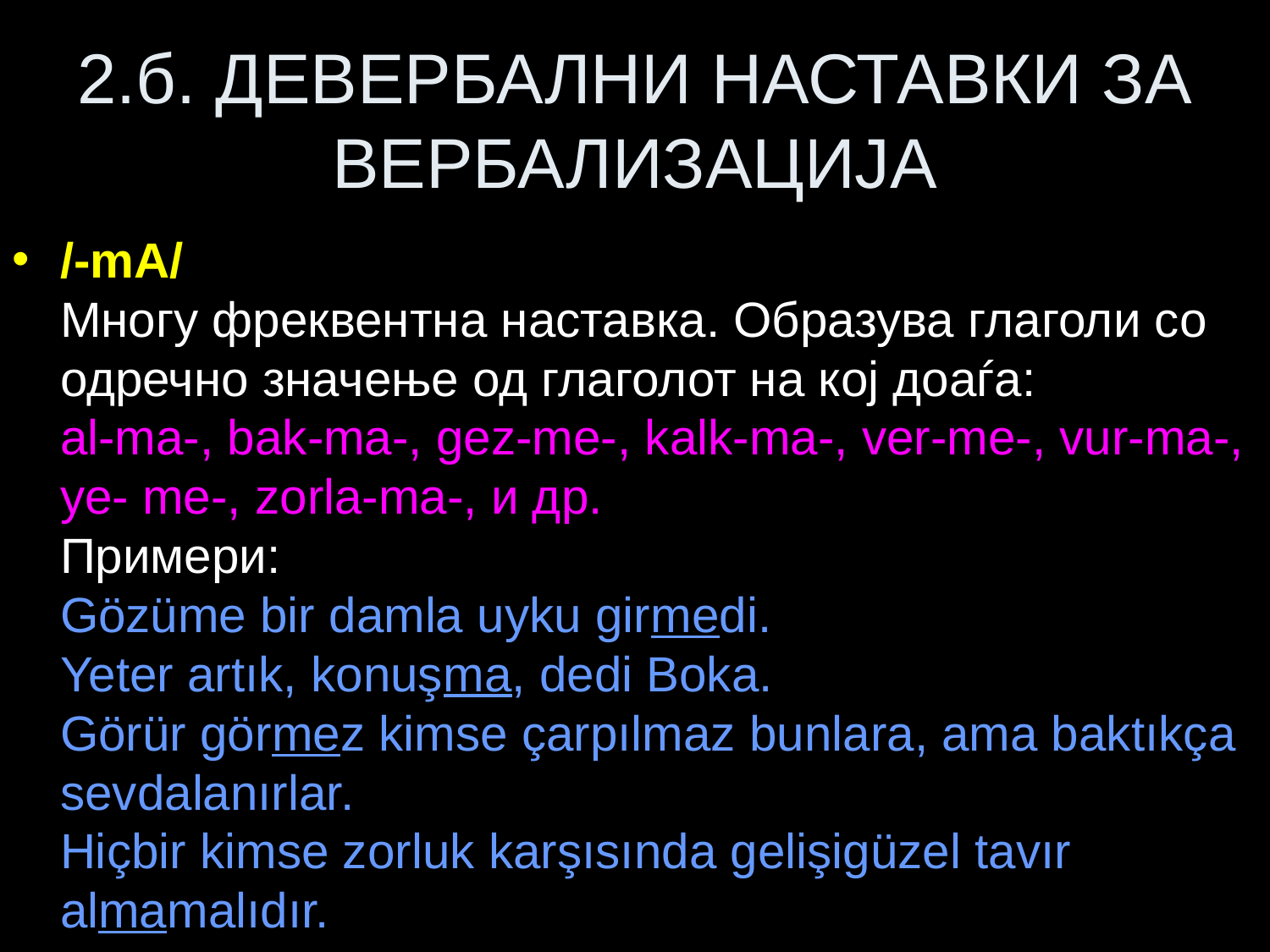

# 2.б. ДЕВЕРБАЛНИ НАСТАВКИ ЗА ВЕРБАЛИЗАЦИЈА
/-mA/
Многу фреквентна наставка. Образува глаголи со одречно значење од глаголот на кој доаѓа:
al-ma-, bak-ma-, gez-me-, kalk-ma-, ver-me-, vur-ma-, ye- me-, zorla-ma-, и др.
Примери:
Gözüme bir damla uyku girmedi.
Yeter artık, konuşma, dedi Boka.
Görür görmez kimse çarpılmaz bunlara, ama baktıkça sevdalanırlar.
Hiçbir kimse zorluk karşısında gelişigüzel tavır almamalıdır.